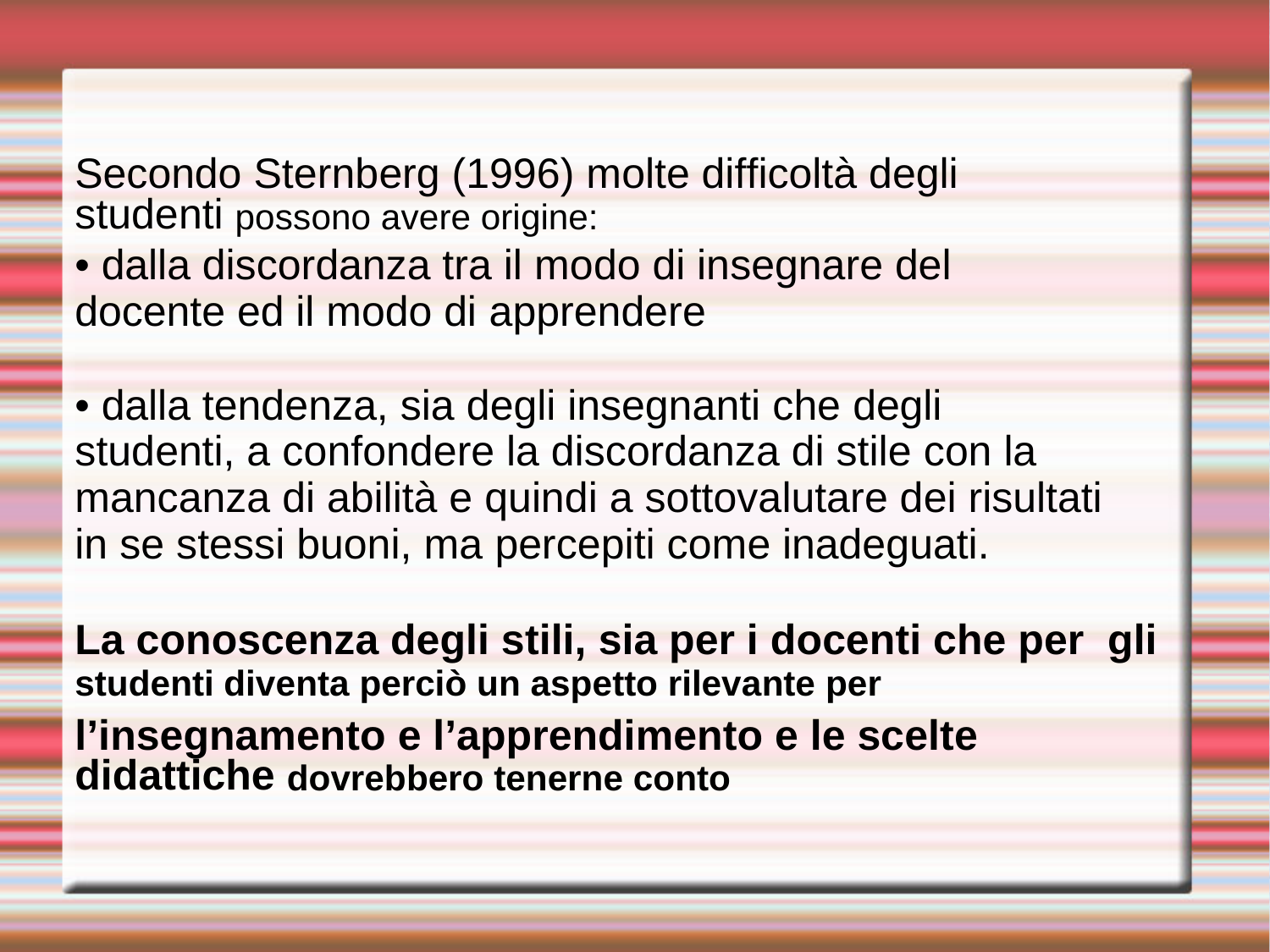

Secondo Sternberg (1996) molte difficoltà degli studenti possono avere origine:
• dalla discordanza tra il modo di insegnare del docente ed il modo di apprendere

• dalla tendenza, sia degli insegnanti che degli studenti, a confondere la discordanza di stile con la mancanza di abilità e quindi a sottovalutare dei risultati in se stessi buoni, ma percepiti come inadeguati.
La conoscenza degli stili, sia per i docenti che per  gli studenti diventa perciò un aspetto rilevante per
l’insegnamento e l’apprendimento e le scelte didattiche dovrebbero tenerne conto